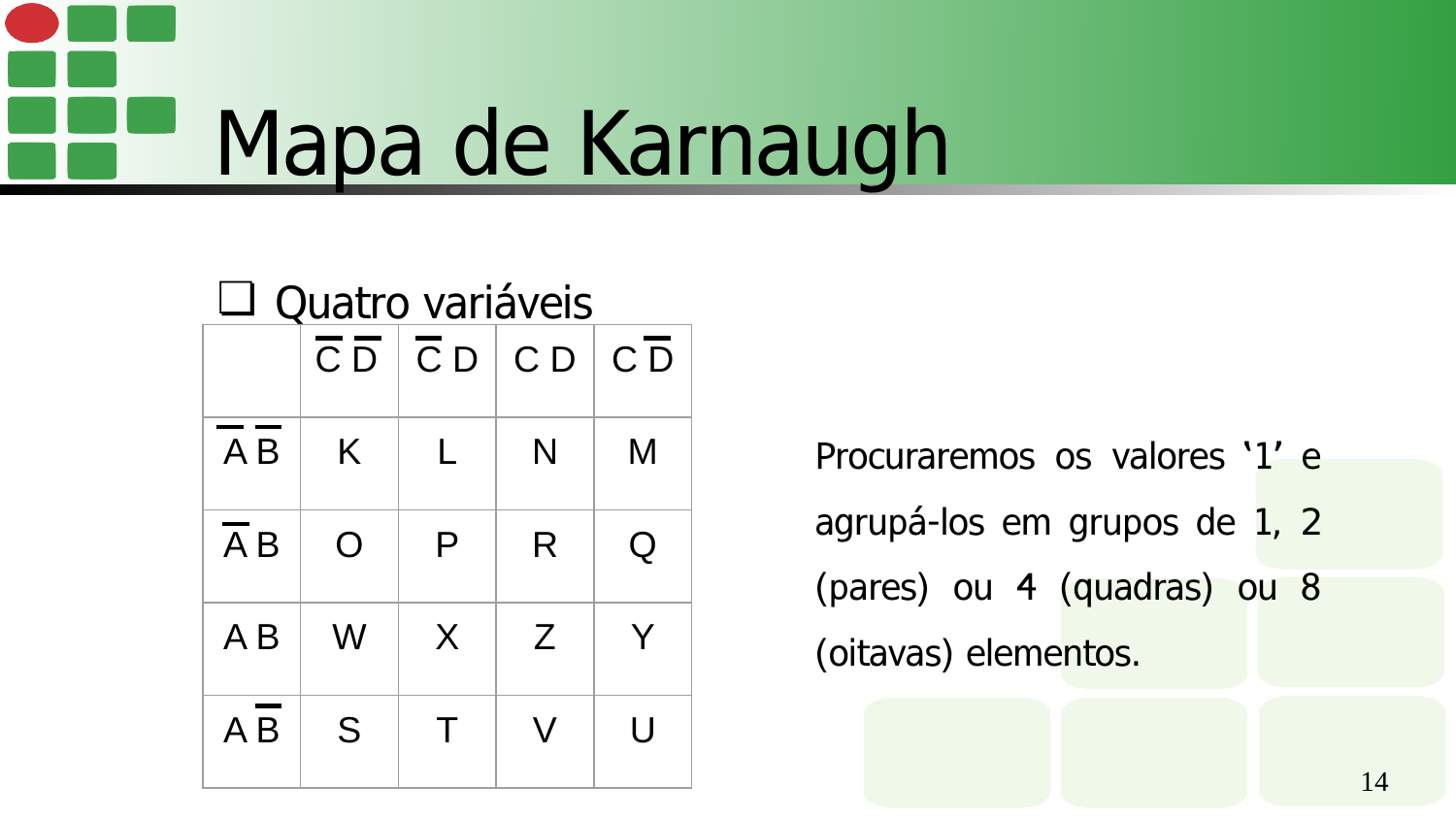

Mapa de Karnaugh
Quatro variáveis
|  | C D | C D | C D | C D |
| --- | --- | --- | --- | --- |
| A B | K | L | N | M |
| A B | O | P | R | Q |
| A B | W | X | Z | Y |
| A B | S | T | V | U |
Procuraremos os valores ‘1’ e agrupá-los em grupos de 1, 2 (pares) ou 4 (quadras) ou 8 (oitavas) elementos.
14